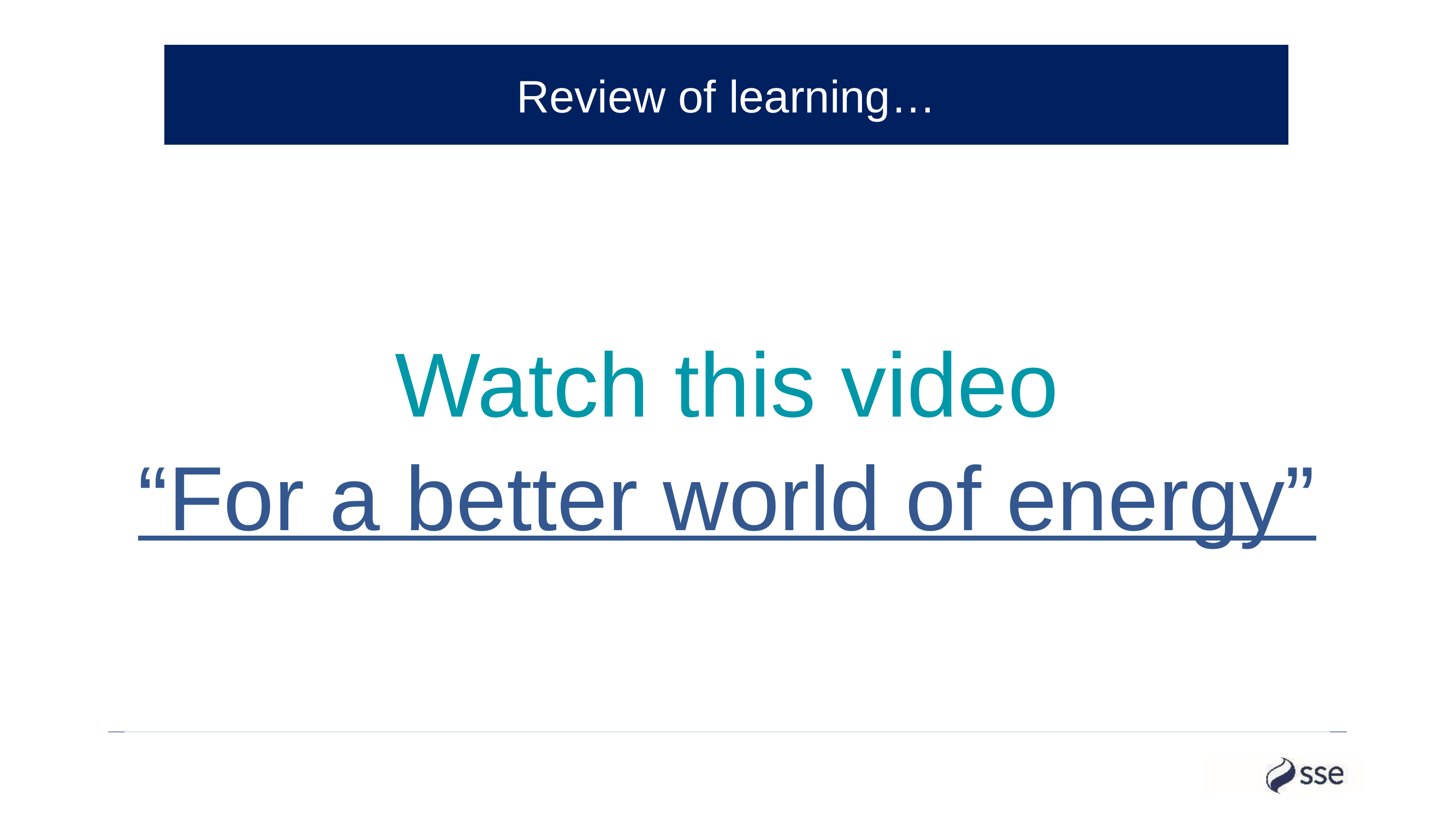

Review of learning…
Watch this video
“For a better world of energy”